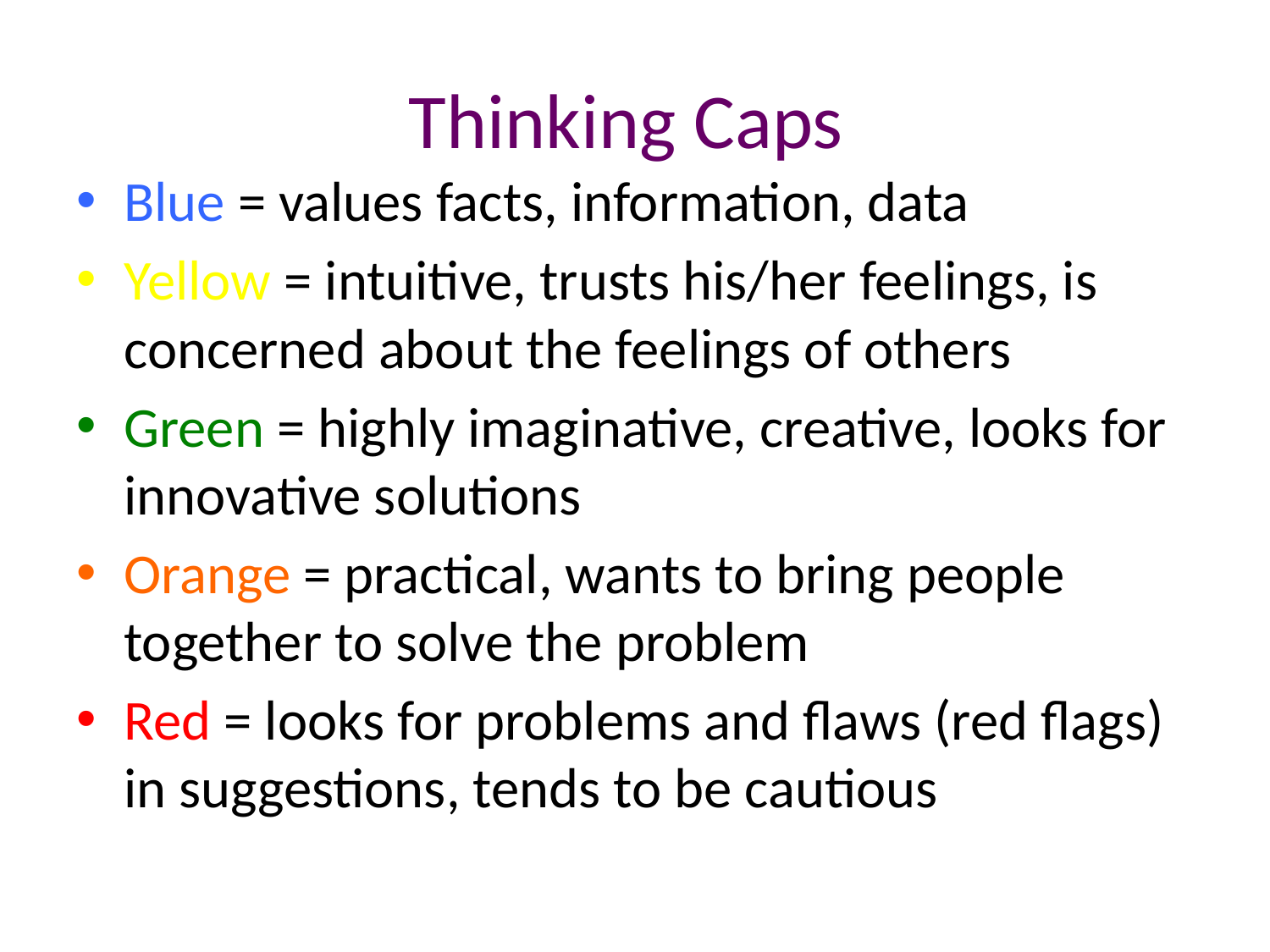

# Thinking Caps
Blue = values facts, information, data
Yellow = intuitive, trusts his/her feelings, is concerned about the feelings of others
Green = highly imaginative, creative, looks for innovative solutions
Orange = practical, wants to bring people together to solve the problem
Red = looks for problems and flaws (red flags) in suggestions, tends to be cautious